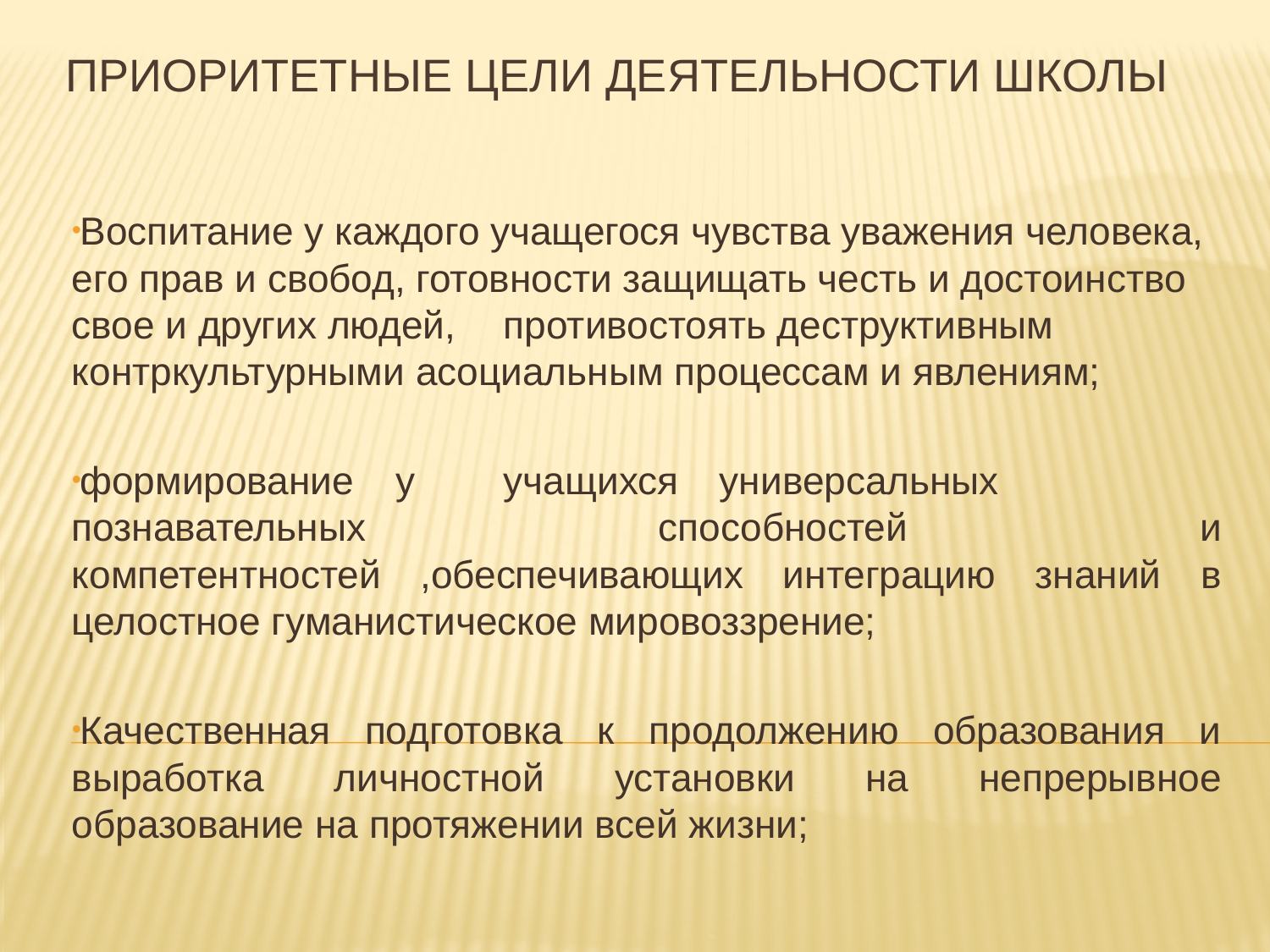

# Приоритетные цели деятельности школы

Воспитание у каждого учащегося чувства уважения человека, его прав и свобод, готовности защищать честь и достоинство свое и других людей,	противостоять деструктивным	контркультурными асоциальным процессам и явлениям;

формирование	у	учащихся	универсальных познавательных способностей и компетентностей ,обеспечивающих интеграцию знаний в целостное гуманистическое мировоззрение;

Качественная подготовка к продолжению образования и выработка личностной установки на непрерывное образование на протяжении всей жизни;